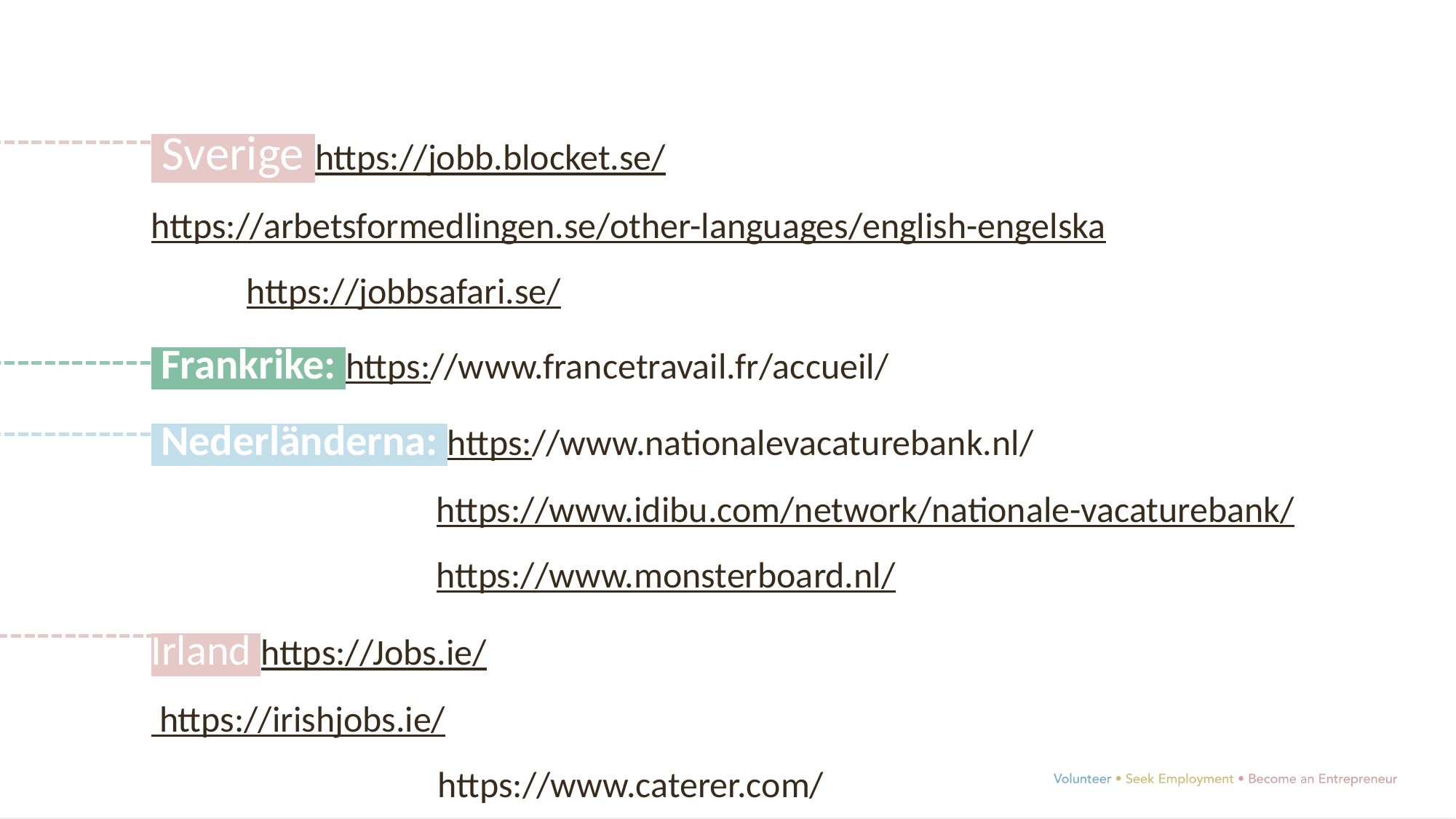

Sverige https://jobb.blocket.se/
		https://arbetsformedlingen.se/other-languages/english-engelska
https://jobbsafari.se/
 Frankrike: https://www.francetravail.fr/accueil/
 Nederländerna: https://www.nationalevacaturebank.nl/
https://www.idibu.com/network/nationale-vacaturebank/
https://www.monsterboard.nl/

Irland https://Jobs.ie/
		 https://irishjobs.ie/
                                   https://www.caterer.com/